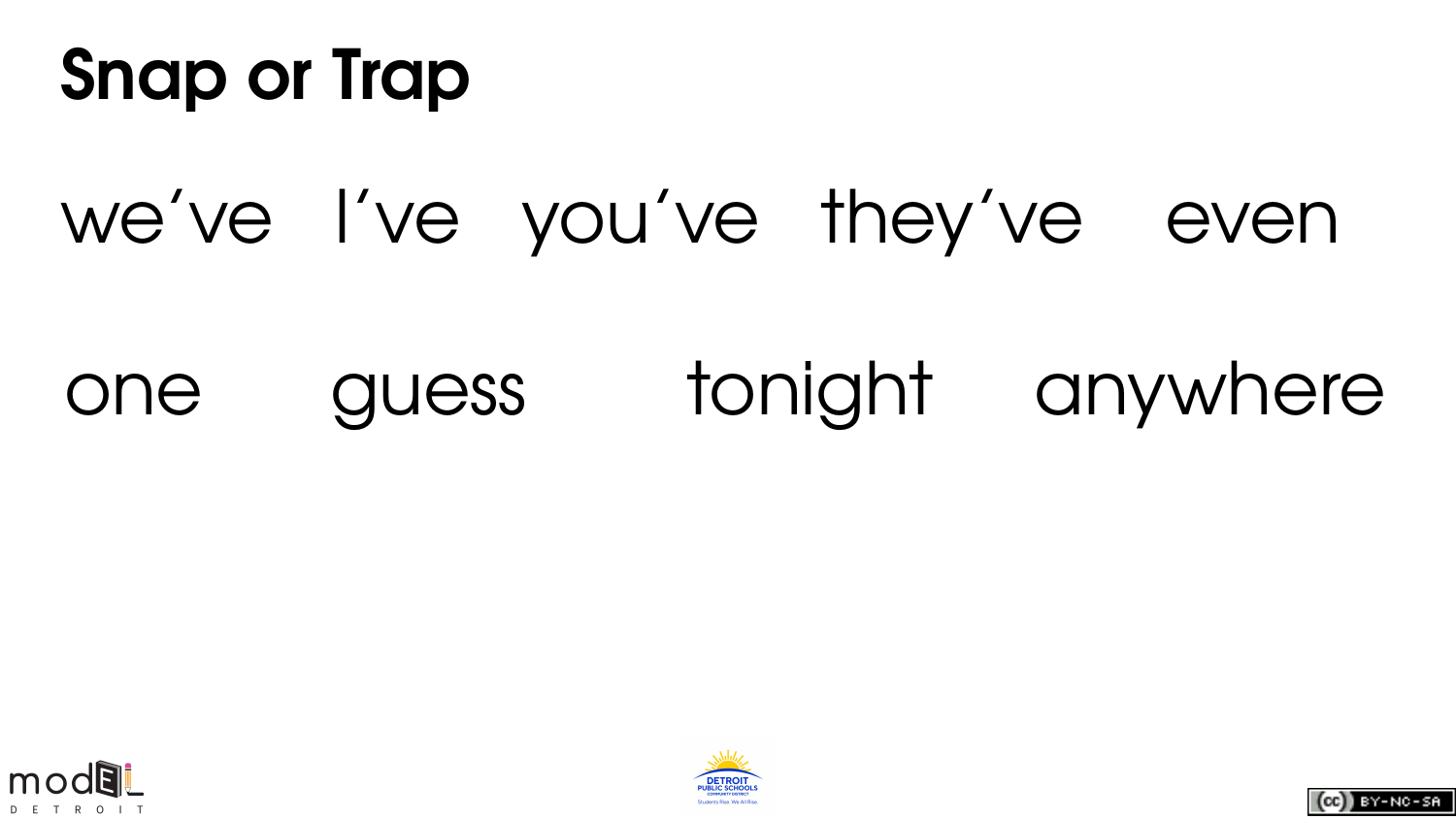

# Snap or Trap
we’ve   I’ve   you’ve   they’ve    even

one	      guess	  tonight     anywhere